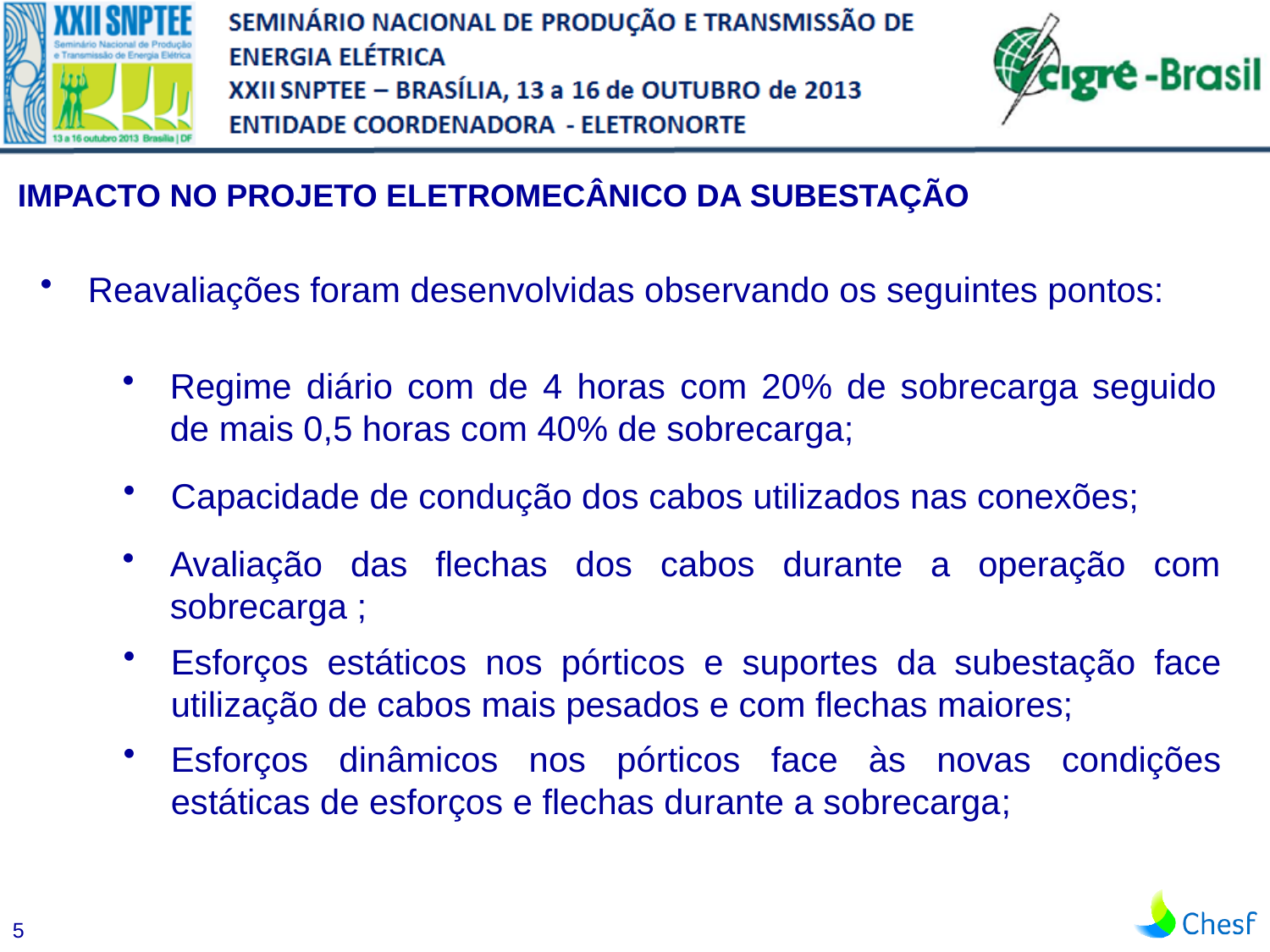

| Impacto no projeto eletromecânico da subestação |
| --- |
Reavaliações foram desenvolvidas observando os seguintes pontos:
Regime diário com de 4 horas com 20% de sobrecarga seguido de mais 0,5 horas com 40% de sobrecarga;
Capacidade de condução dos cabos utilizados nas conexões;
Avaliação das flechas dos cabos durante a operação com sobrecarga ;
Esforços estáticos nos pórticos e suportes da subestação face utilização de cabos mais pesados e com flechas maiores;
Esforços dinâmicos nos pórticos face às novas condições estáticas de esforços e flechas durante a sobrecarga;
5